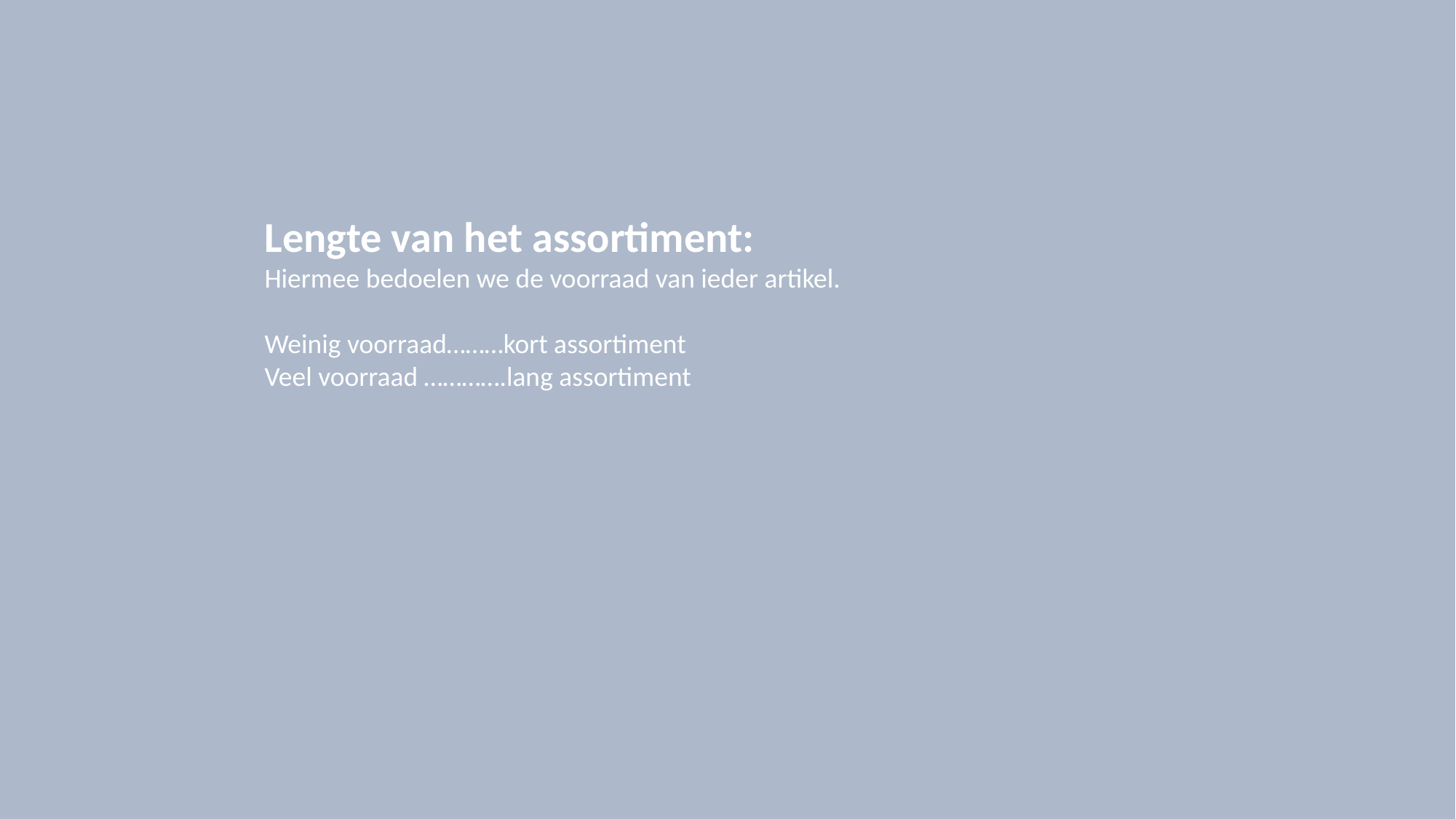

Lengte van het assortiment:
Hiermee bedoelen we de voorraad van ieder artikel.

Weinig voorraad………kort assortiment
Veel voorraad ………….lang assortiment